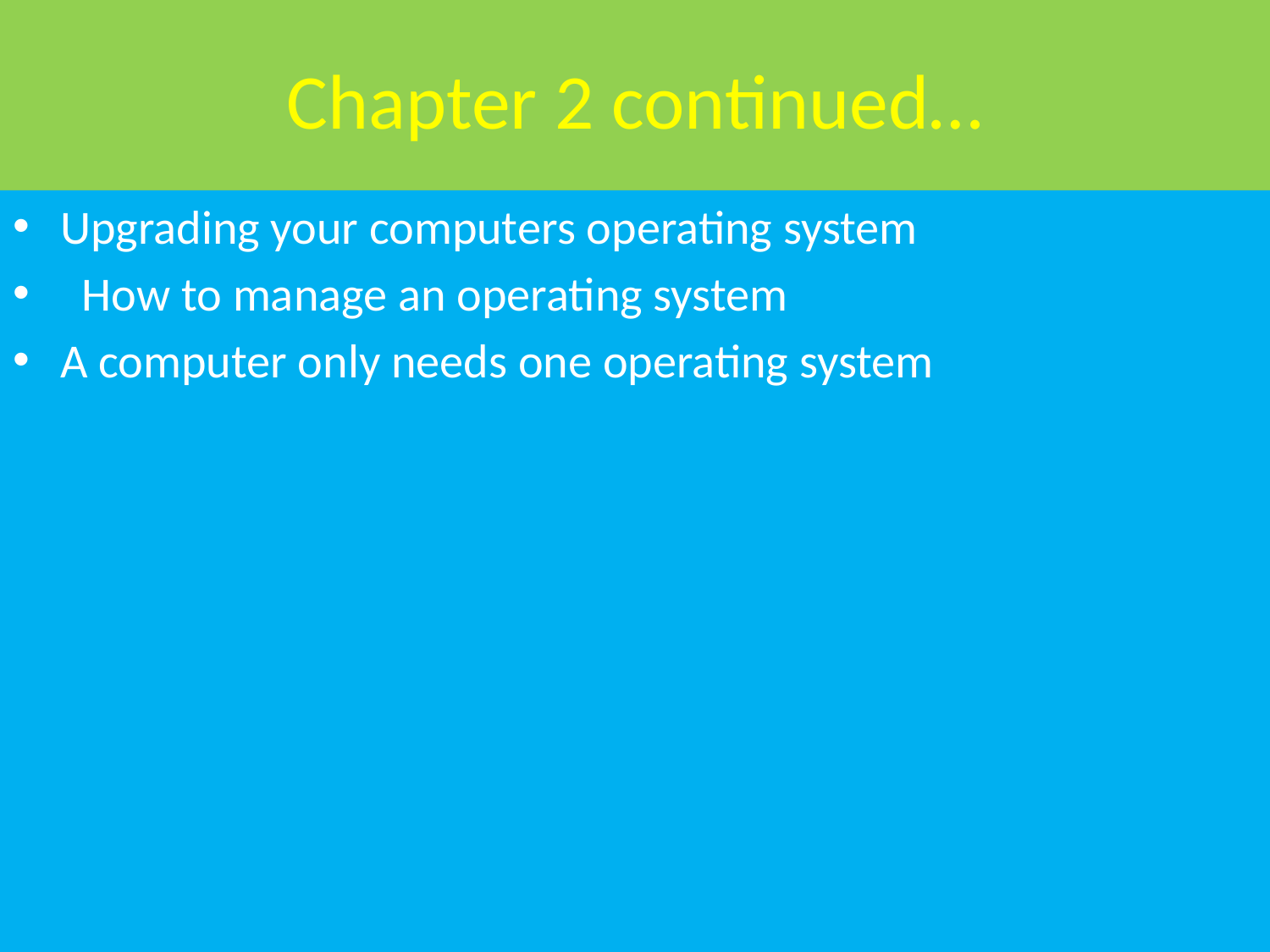

# Chapter 2 continued…
Upgrading your computers operating system
  How to manage an operating system
A computer only needs one operating system